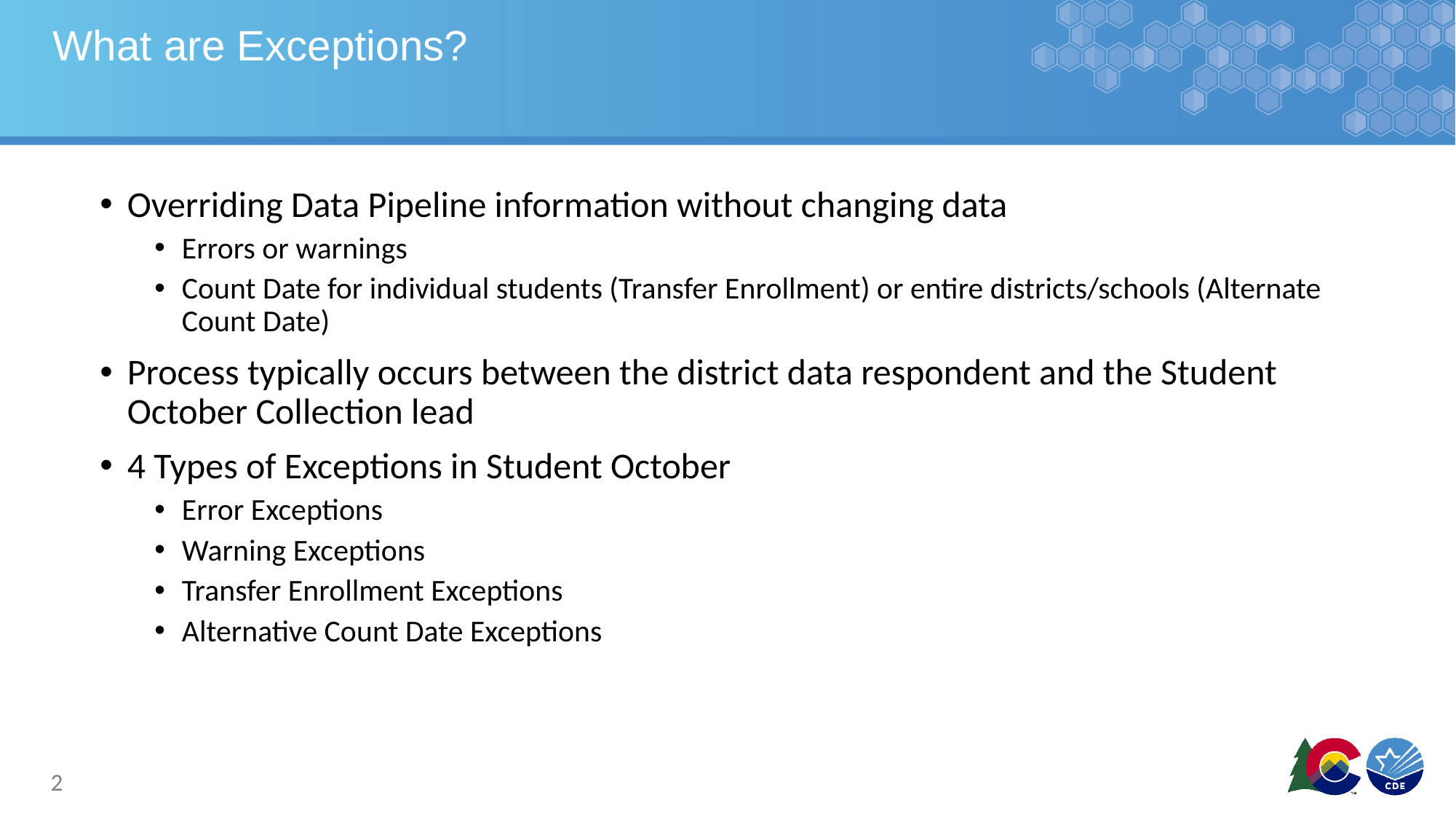

# What are Exceptions?
Overriding Data Pipeline information without changing data
Errors or warnings
Count Date for individual students (Transfer Enrollment) or entire districts/schools (Alternate Count Date)
Process typically occurs between the district data respondent and the Student October Collection lead
4 Types of Exceptions in Student October
Error Exceptions
Warning Exceptions
Transfer Enrollment Exceptions
Alternative Count Date Exceptions

2